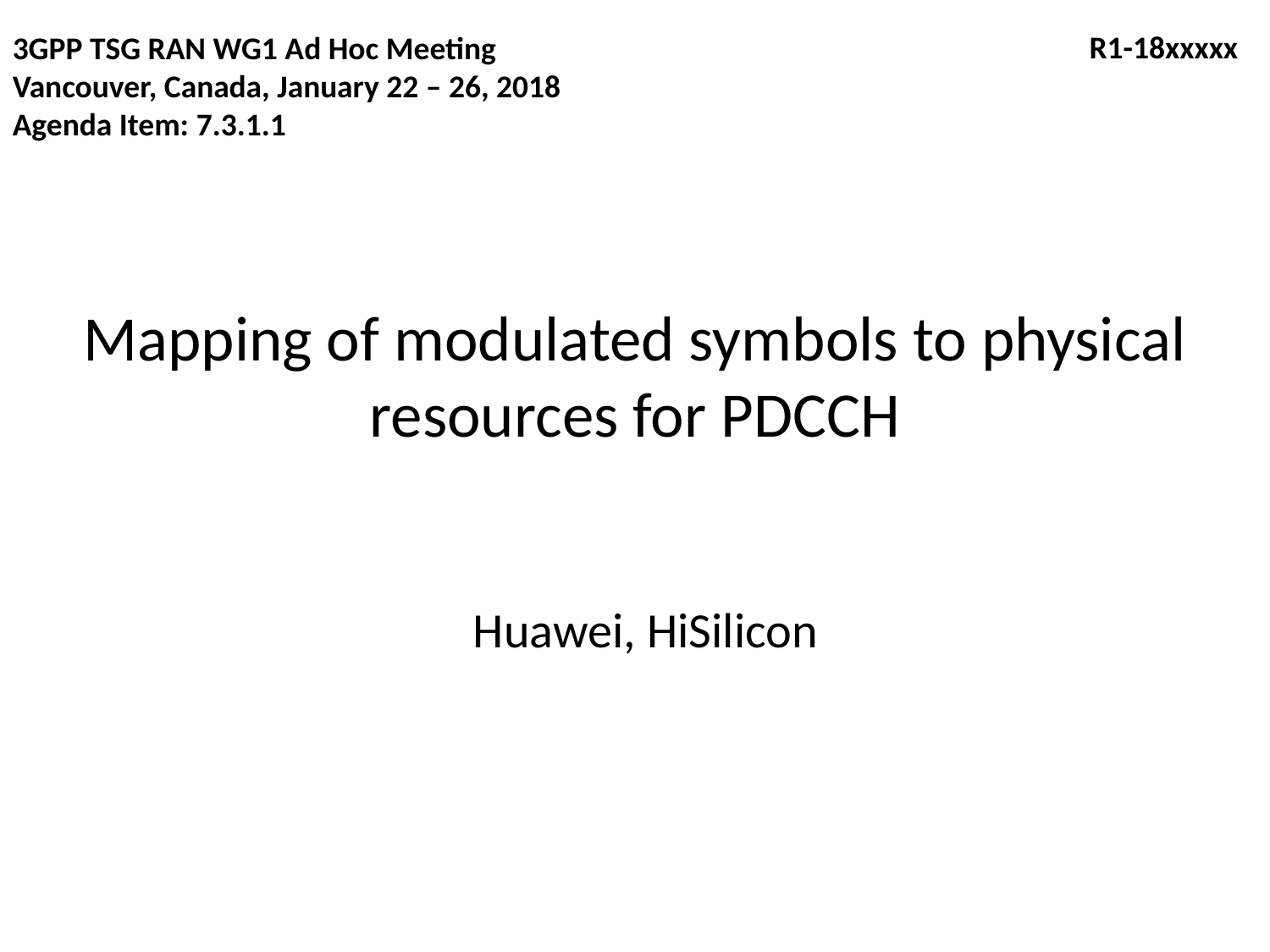

3GPP TSG RAN WG1 Ad Hoc Meeting
Vancouver, Canada, January 22 – 26, 2018
Agenda Item: 7.3.1.1

 R1-18xxxxx
# Mapping of modulated symbols to physical resources for PDCCH
Huawei, HiSilicon